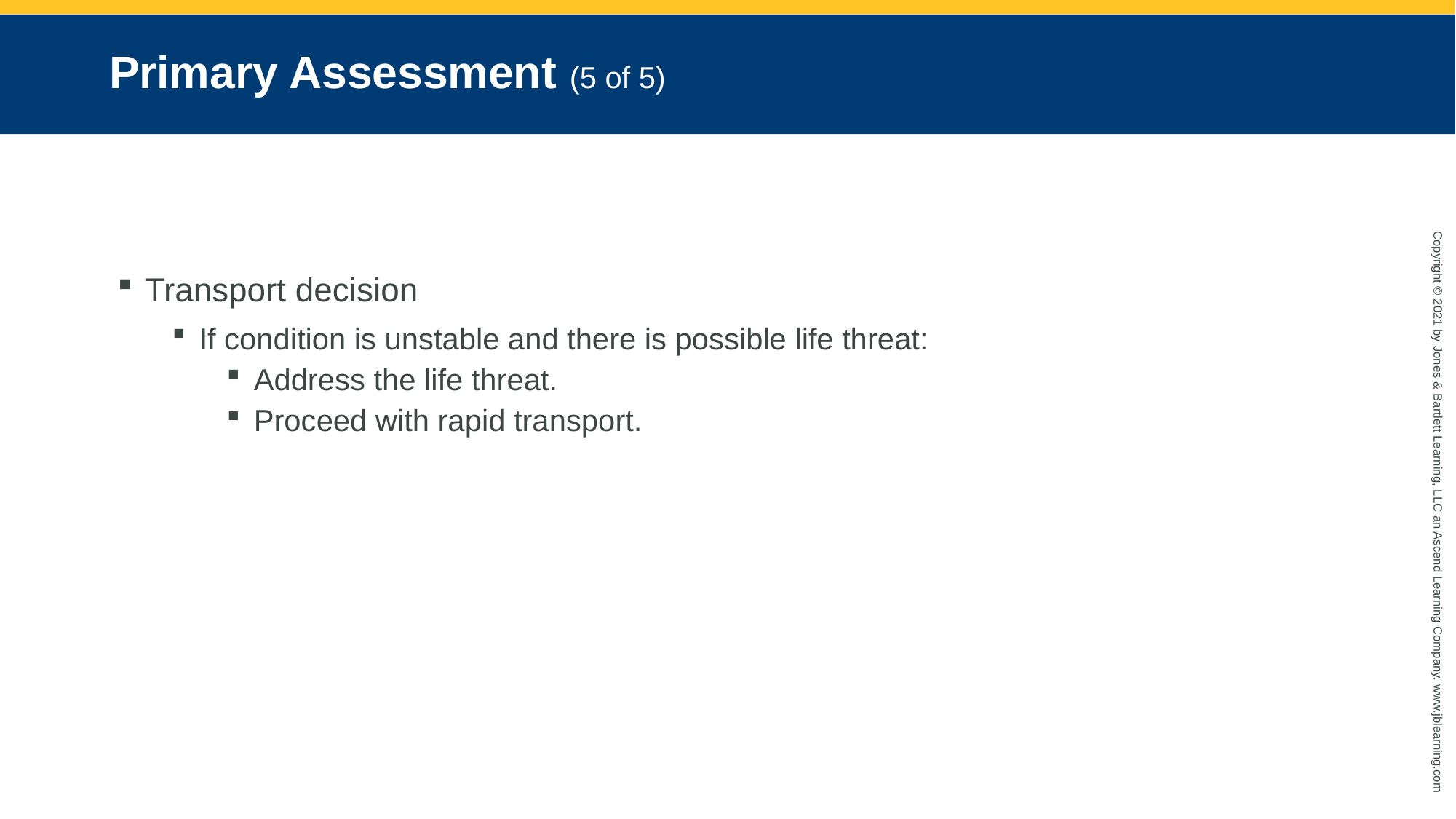

# Primary Assessment (5 of 5)
Transport decision
If condition is unstable and there is possible life threat:
Address the life threat.
Proceed with rapid transport.